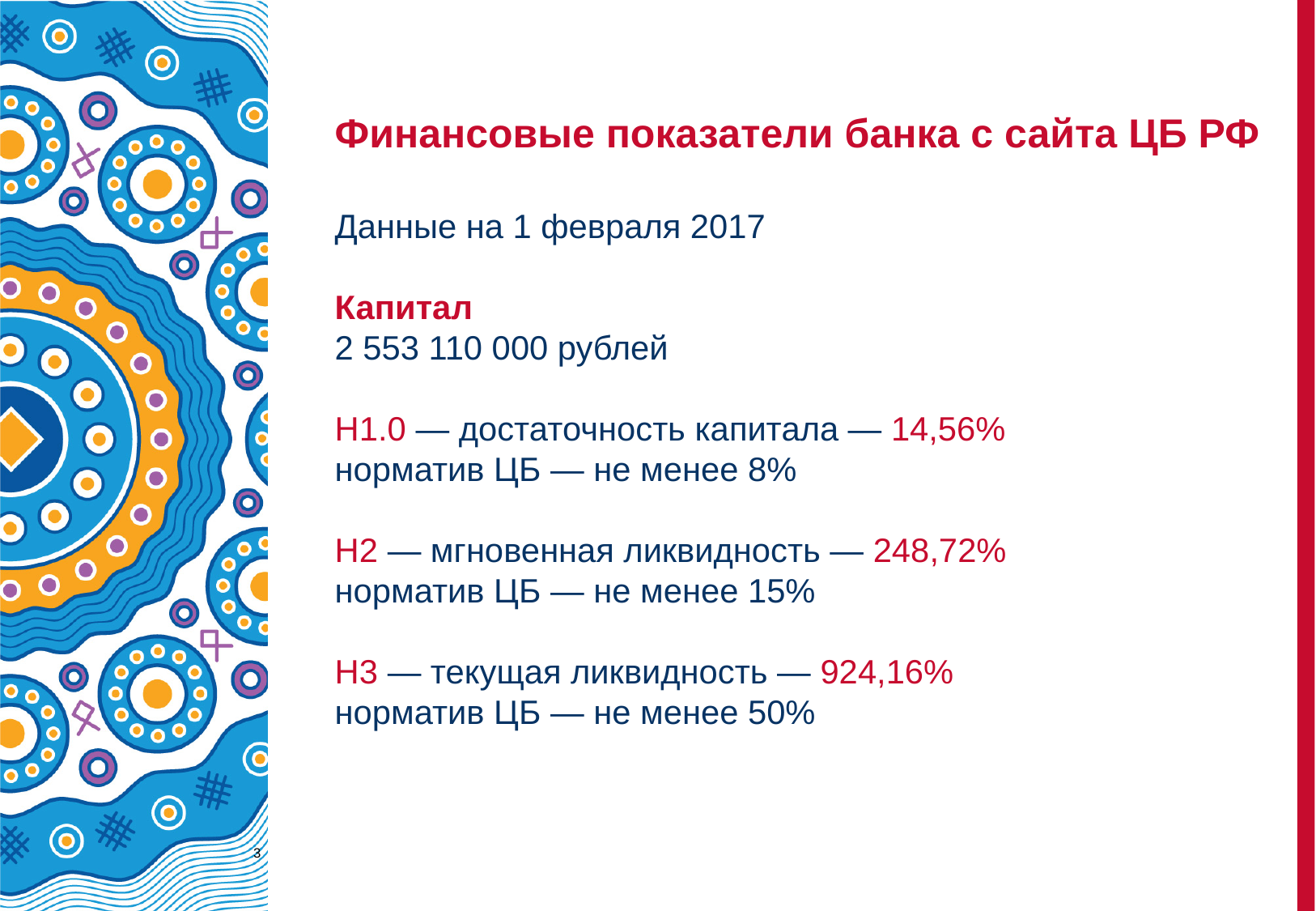

Финансовые показатели банка с сайта ЦБ РФ

Данные на 1 февраля 2017

Капитал
2 553 110 000 рублей

Н1.0 — достаточность капитала — 14,56%
норматив ЦБ — не менее 8%

Н2 — мгновенная ликвидность — 248,72%
норматив ЦБ — не менее 15%

Н3 — текущая ликвидность — 924,16%
норматив ЦБ — не менее 50%
3